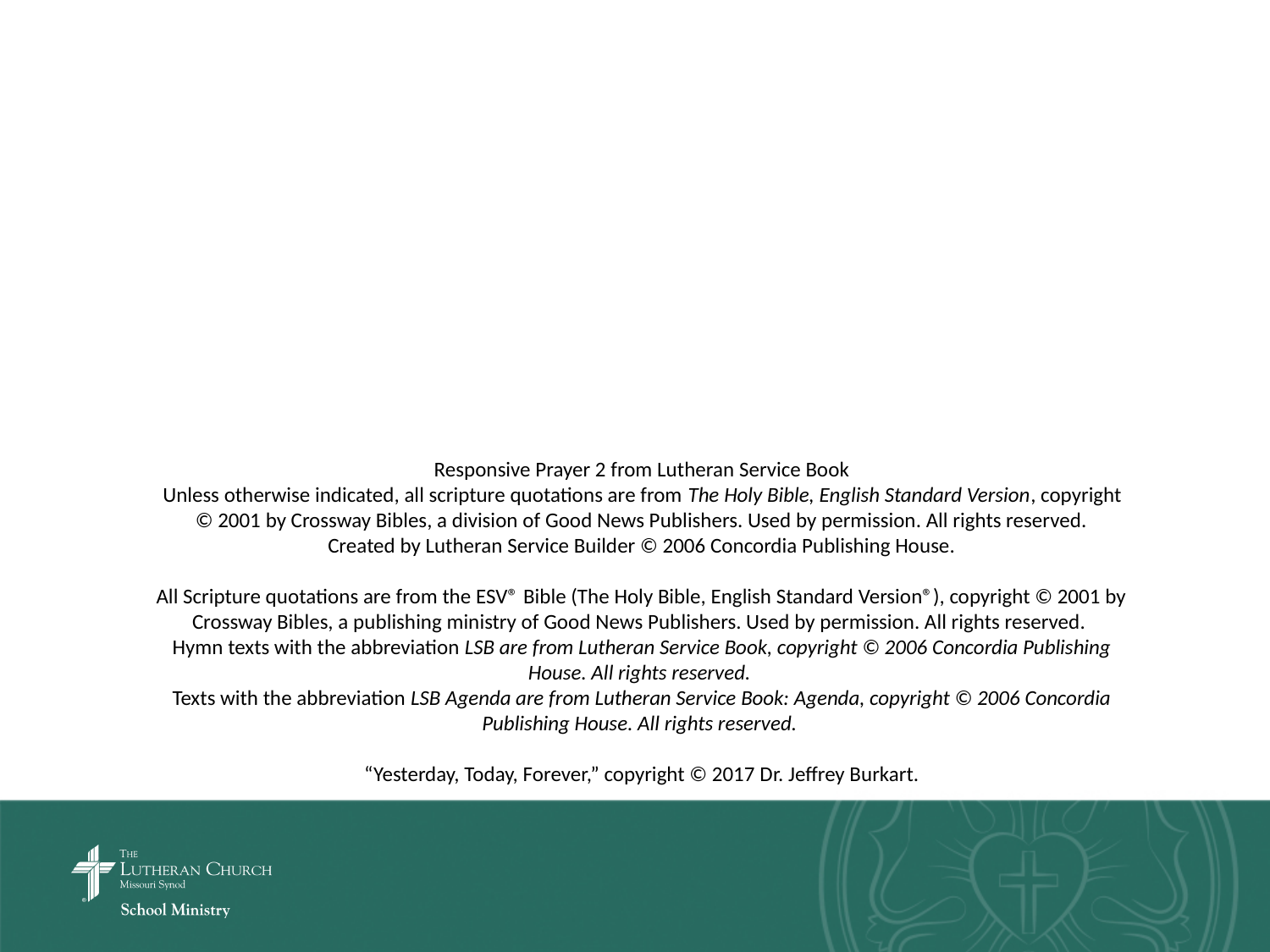

Responsive Prayer 2 from Lutheran Service Book
Unless otherwise indicated, all scripture quotations are from The Holy Bible, English Standard Version, copyright © 2001 by Crossway Bibles, a division of Good News Publishers. Used by permission. All rights reserved.
Created by Lutheran Service Builder © 2006 Concordia Publishing House.
All Scripture quotations are from the ESV® Bible (The Holy Bible, English Standard Version®), copyright © 2001 by Crossway Bibles, a publishing ministry of Good News Publishers. Used by permission. All rights reserved.
Hymn texts with the abbreviation LSB are from Lutheran Service Book, copyright © 2006 Concordia Publishing House. All rights reserved.
Texts with the abbreviation LSB Agenda are from Lutheran Service Book: Agenda, copyright © 2006 Concordia Publishing House. All rights reserved.
“Yesterday, Today, Forever,” copyright © 2017 Dr. Jeffrey Burkart.